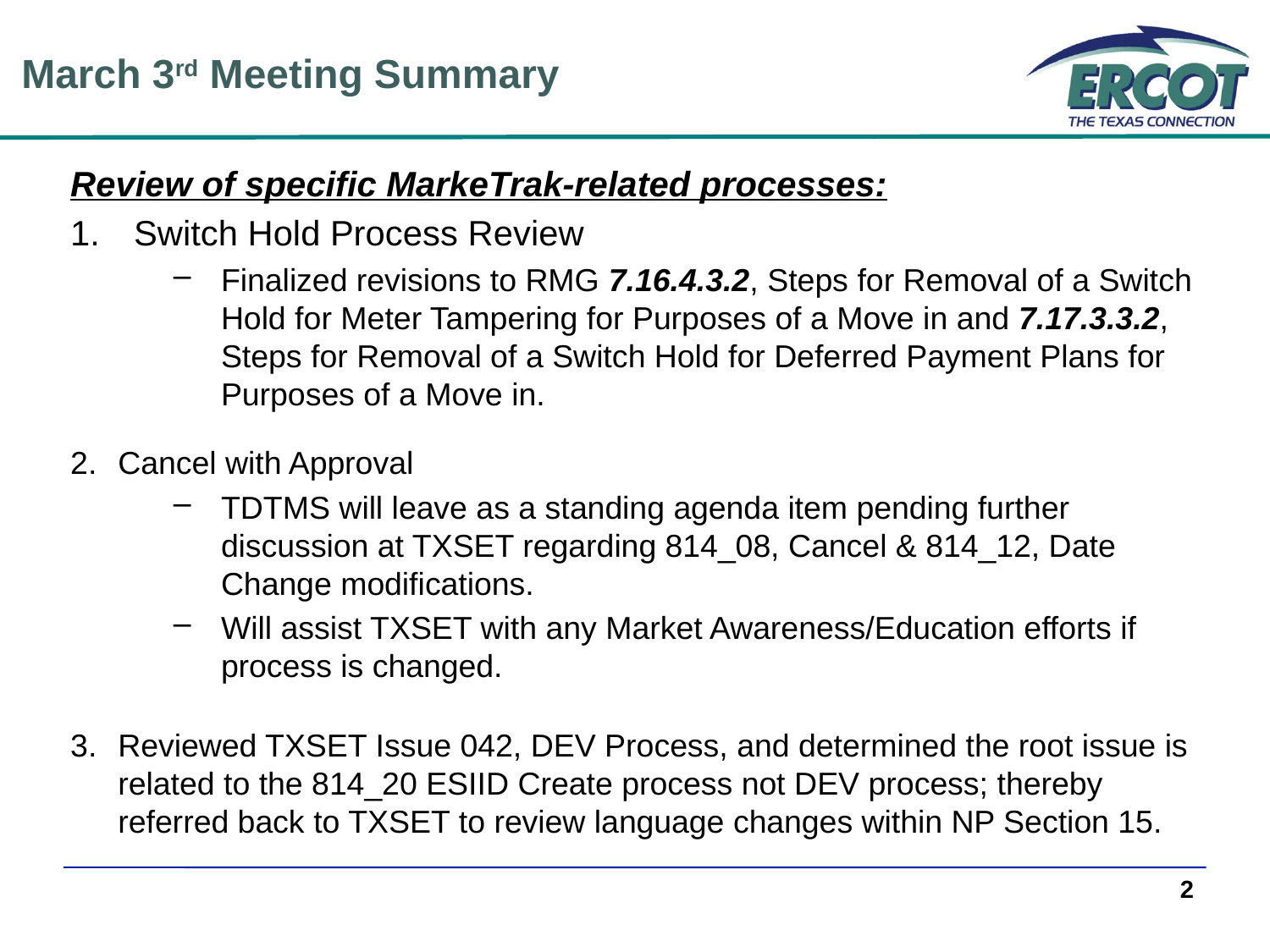

March 3rd Meeting Summary
Review of specific MarkeTrak-related processes:
Switch Hold Process Review
Finalized revisions to RMG 7.16.4.3.2, Steps for Removal of a Switch Hold for Meter Tampering for Purposes of a Move in and 7.17.3.3.2, Steps for Removal of a Switch Hold for Deferred Payment Plans for Purposes of a Move in.

Cancel with Approval
TDTMS will leave as a standing agenda item pending further discussion at TXSET regarding 814_08, Cancel & 814_12, Date Change modifications.
Will assist TXSET with any Market Awareness/Education efforts if process is changed.

Reviewed TXSET Issue 042, DEV Process, and determined the root issue is related to the 814_20 ESIID Create process not DEV process; thereby referred back to TXSET to review language changes within NP Section 15.

2